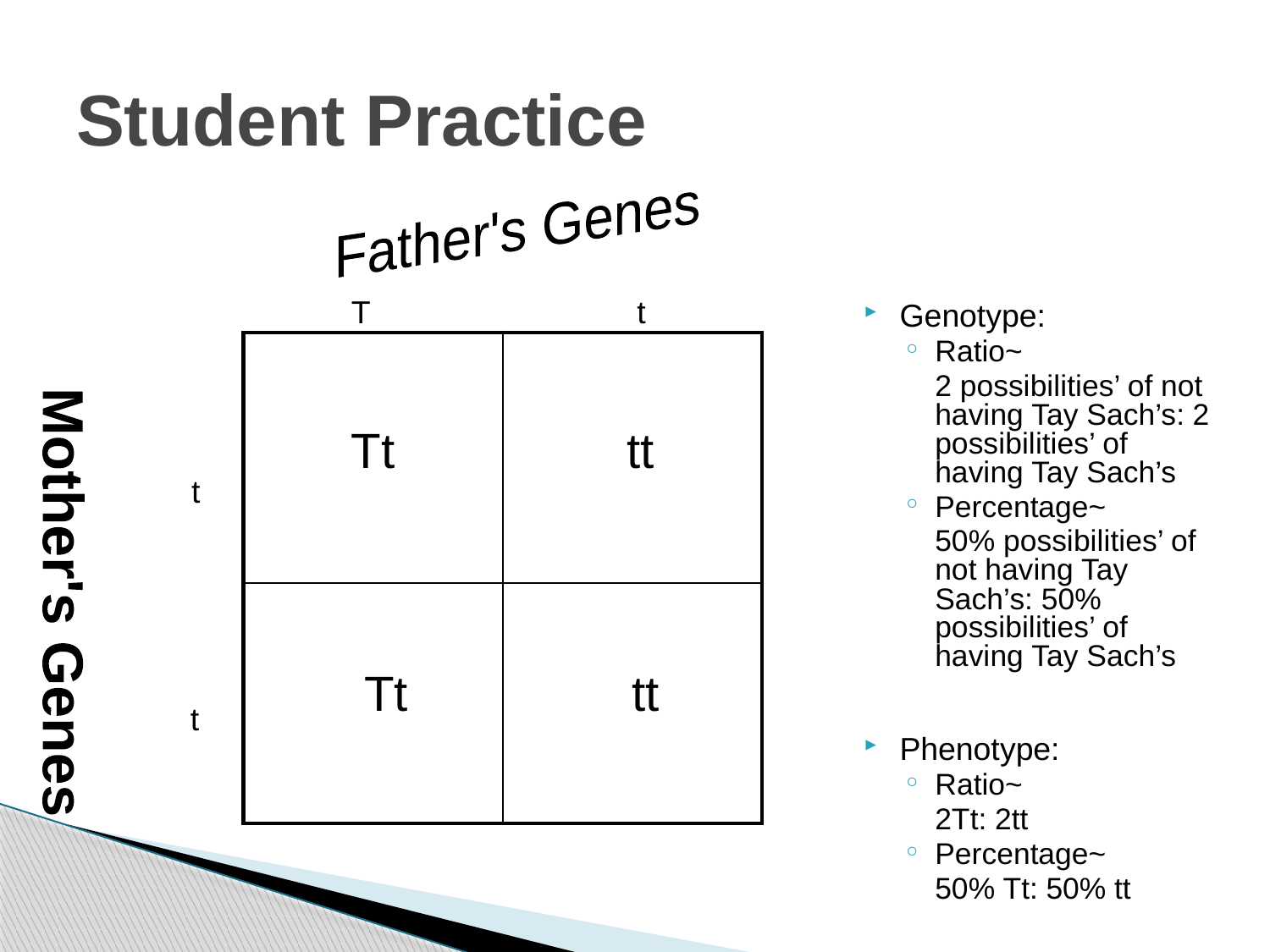

# Student Practice

Father's Genes
T
t
Genotype:
Ratio~
	2 possibilities’ of not having Tay Sach’s: 2 possibilities’ of having Tay Sach’s
Percentage~
	50% possibilities’ of not having Tay Sach’s: 50% possibilities’ of having Tay Sach’s

Phenotype:
Ratio~
	2Tt: 2tt
Percentage~
	50% Tt: 50% tt
|  |  |
| --- | --- |
|  |  |
Tt
tt
t
Mother's Genes
Tt
tt
t